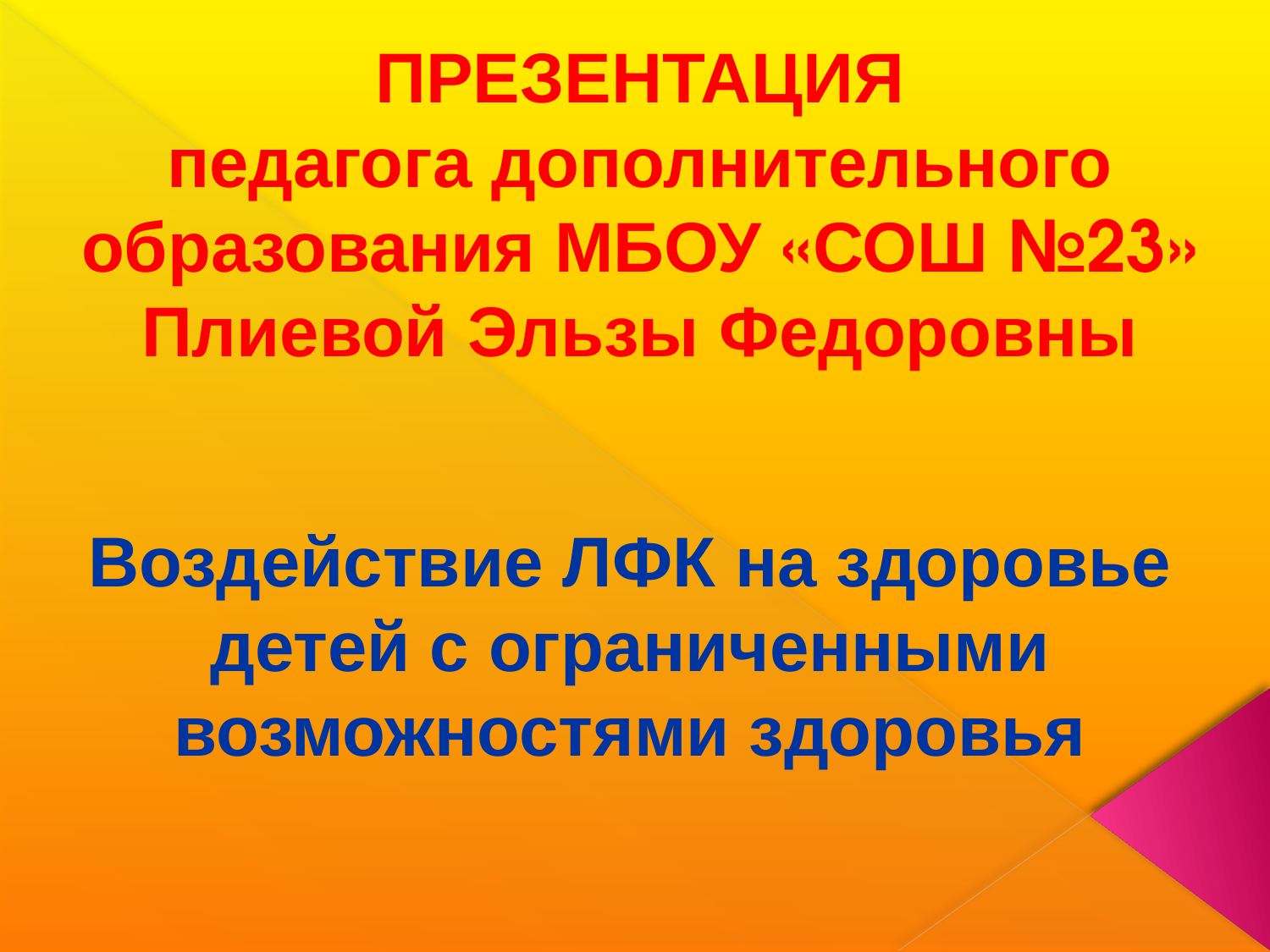

ПРЕЗЕНТАЦИЯ
педагога дополнительного образования МБОУ «СОШ №23» Плиевой Эльзы Федоровны

Воздействие ЛФК на здоровье детей с ограниченными возможностями здоровья